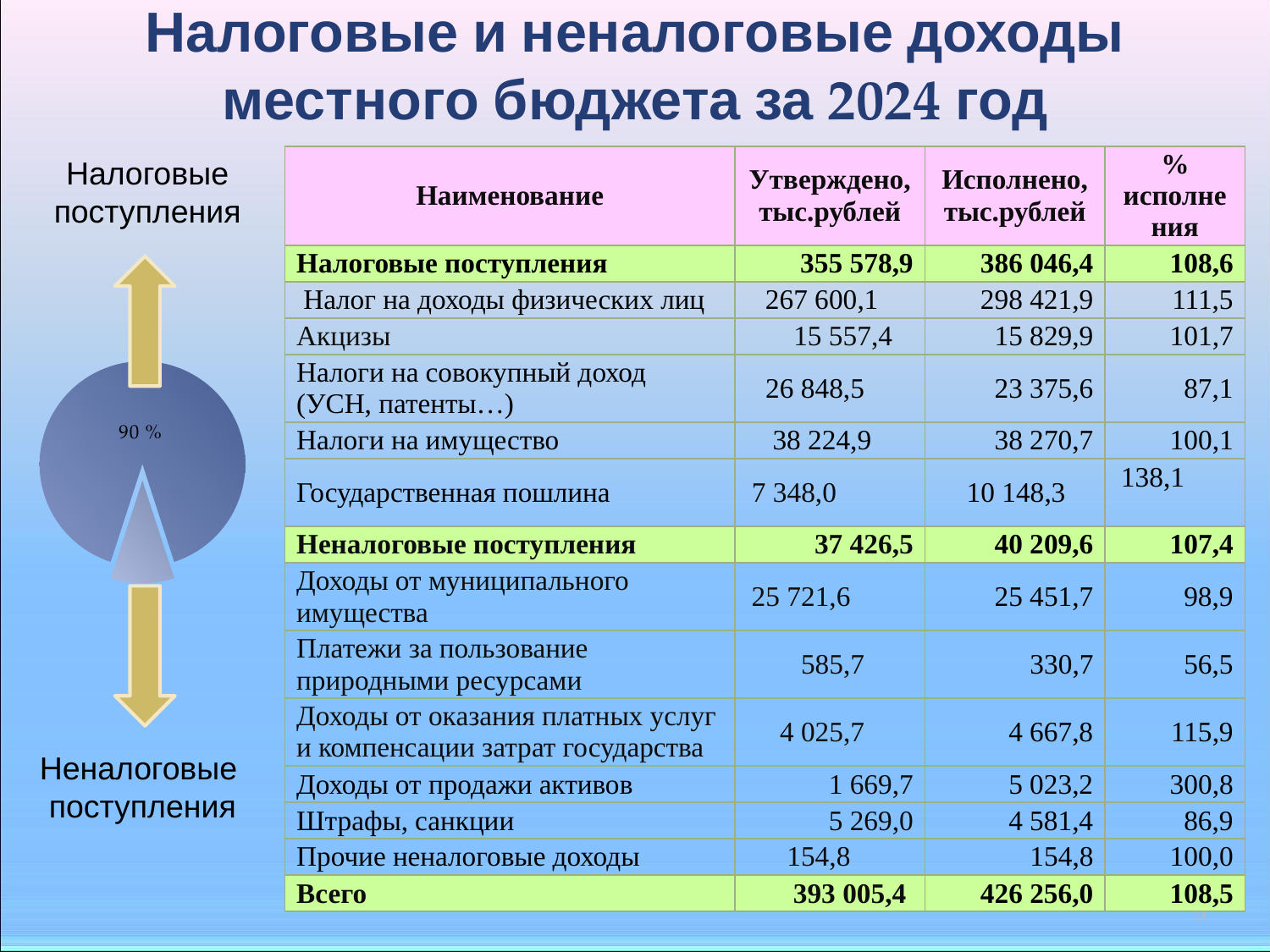

# Налоговые и неналоговые доходы местного бюджета за 2024 год
Налоговые
поступления
| Наименование | Утверждено, тыс.рублей | Исполнено, тыс.рублей | % исполнения |
| --- | --- | --- | --- |
| Налоговые поступления | 355 578,9 | 386 046,4 | 108,6 |
| Налог на доходы физических лиц | 267 600,1 | 298 421,9 | 111,5 |
| Акцизы | 15 557,4 | 15 829,9 | 101,7 |
| Налоги на совокупный доход (УСН, патенты…) | 26 848,5 | 23 375,6 | 87,1 |
| Налоги на имущество | 38 224,9 | 38 270,7 | 100,1 |
| Государственная пошлина | 7 348,0 | 10 148,3 | 138,1 |
| Неналоговые поступления | 37 426,5 | 40 209,6 | 107,4 |
| Доходы от муниципального имущества | 25 721,6 | 25 451,7 | 98,9 |
| Платежи за пользование природными ресурсами | 585,7 | 330,7 | 56,5 |
| Доходы от оказания платных услуг и компенсации затрат государства | 4 025,7 | 4 667,8 | 115,9 |
| Доходы от продажи активов | 1 669,7 | 5 023,2 | 300,8 |
| Штрафы, санкции | 5 269,0 | 4 581,4 | 86,9 |
| Прочие неналоговые доходы | 154,8 | 154,8 | 100,0 |
| Всего | 393 005,4 | 426 256,0 | 108,5 |

### Chart

| Category | Столбец1 |
|---|---|
| Кв. 1 | 90.0 |
| Кв. 2 | 10.0 |
Неналоговые
поступления
5